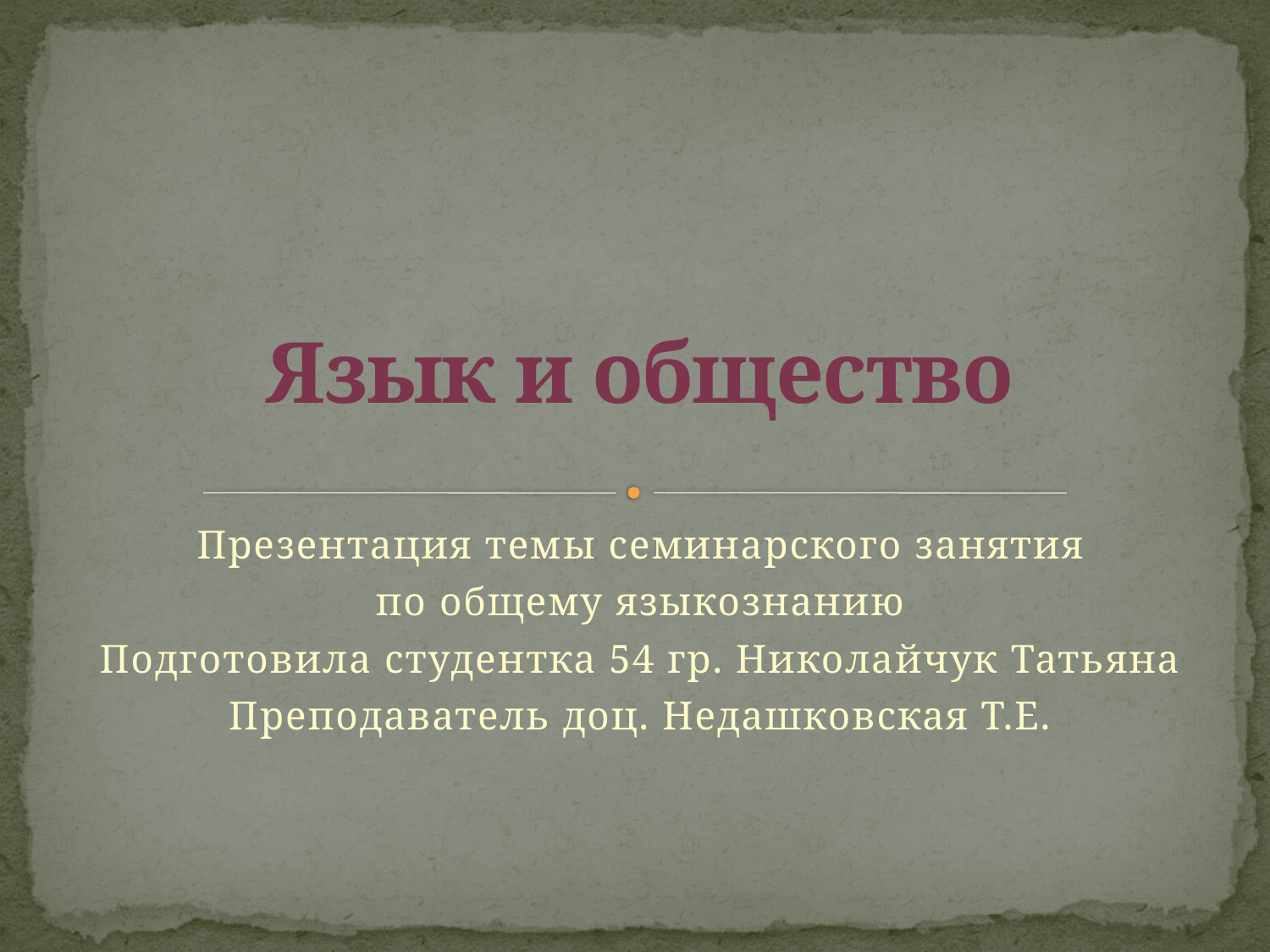

# Язык и общество
Презентация темы семинарского занятия
по общему языкознанию
Подготовила студентка 54 гр. Николайчук Татьяна
Преподаватель доц. Недашковская Т.Е.